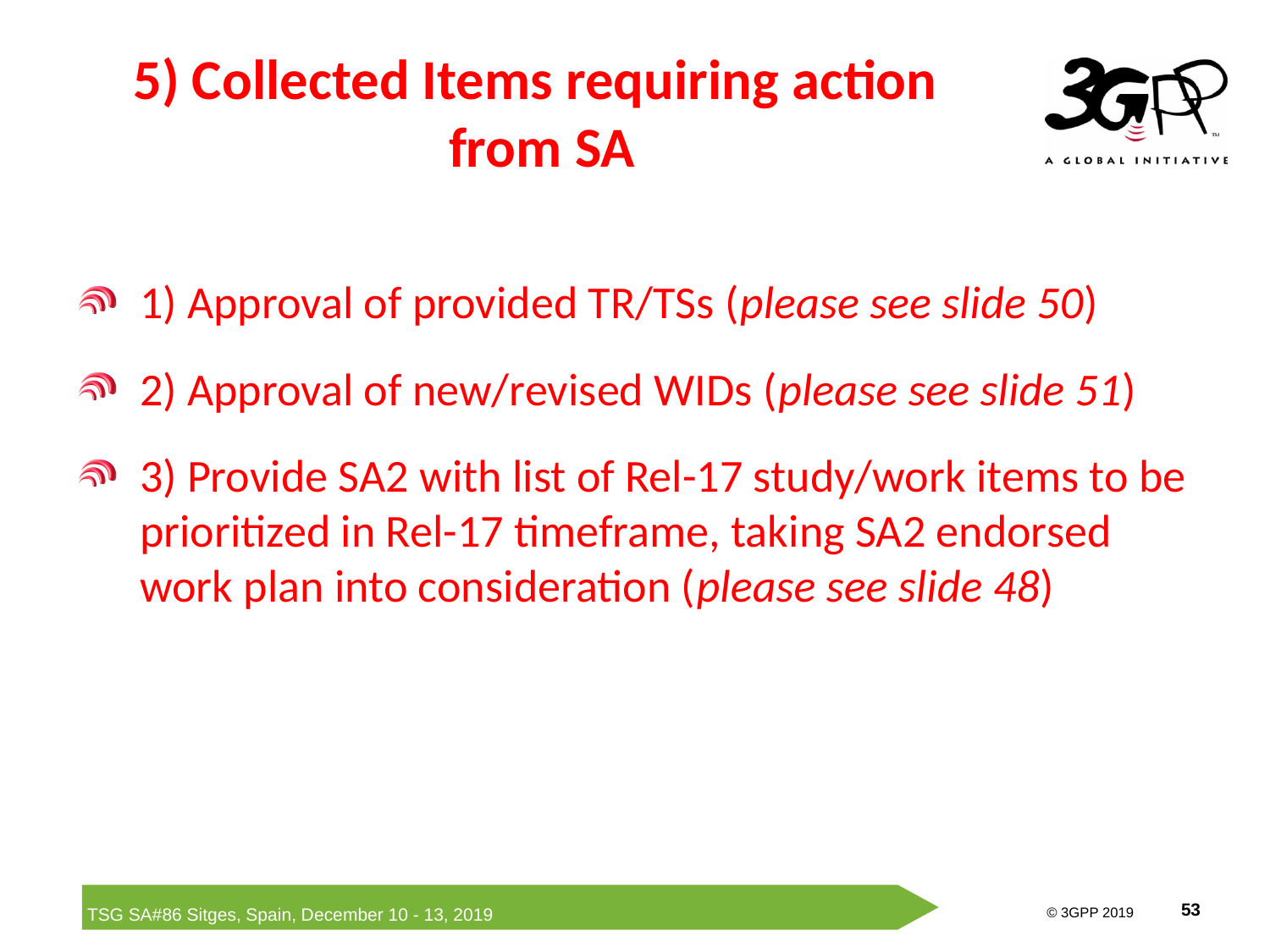

# 5) Collected Items requiring action from SA
1) Approval of provided TR/TSs (please see slide 50)
2) Approval of new/revised WIDs (please see slide 51)
3) Provide SA2 with list of Rel-17 study/work items to be prioritized in Rel-17 timeframe, taking SA2 endorsed work plan into consideration (please see slide 48)